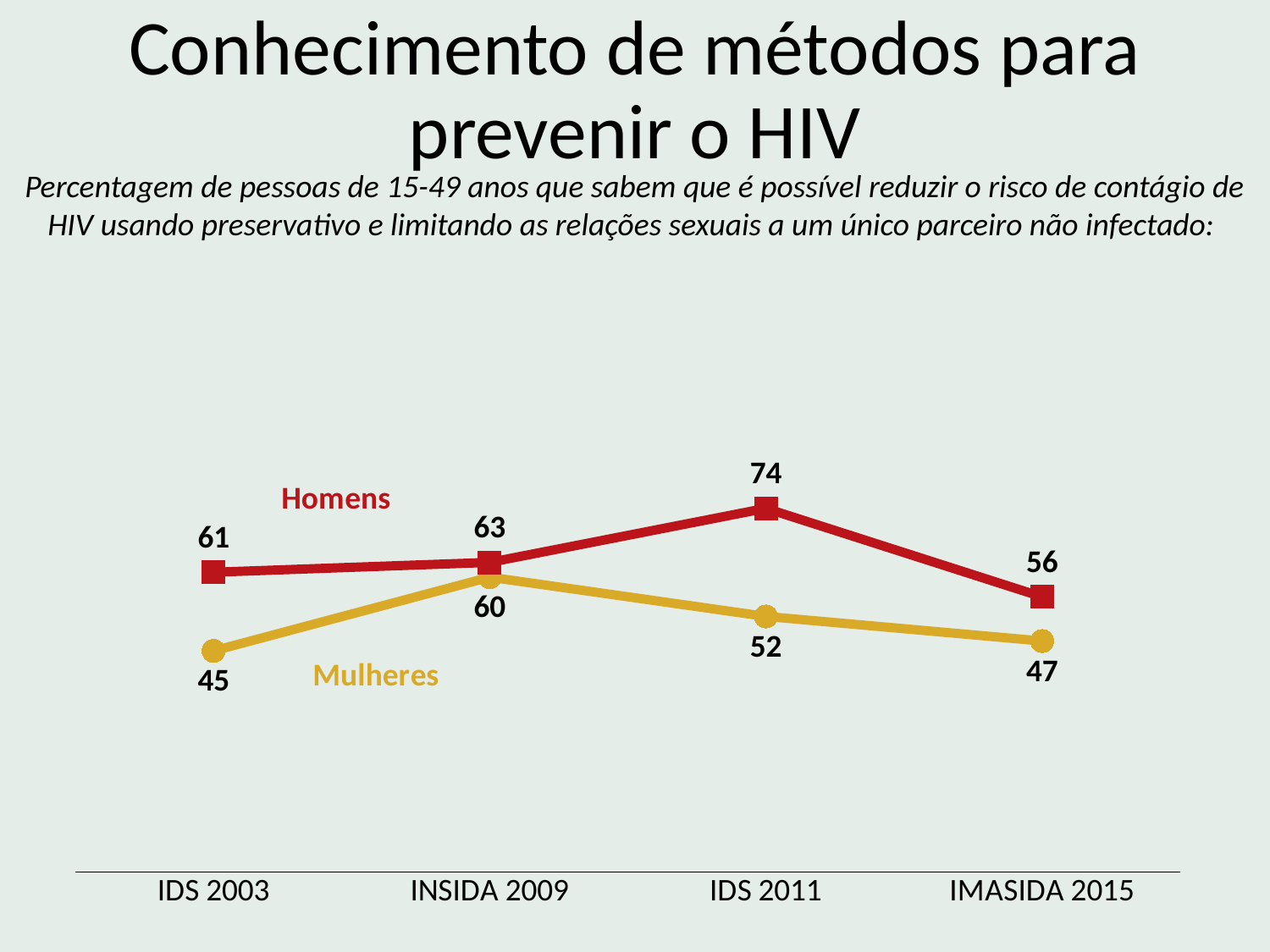

Conhecimento de métodos para prevenir o HIV
Percentagem de pessoas de 15-49 anos que sabem que é possível reduzir o risco de contágio de HIV usando preservativo e limitando as relações sexuais a um único parceiro não infectado:

### Chart

| Category | Mulheres | Homens |
|---|---|---|
| IDS 2003 | 45.0 | 61.0 |
| INSIDA 2009 | 60.0 | 63.0 |
| IDS 2011 | 52.0 | 74.0 |
| IMASIDA 2015 | 47.0 | 56.0 |